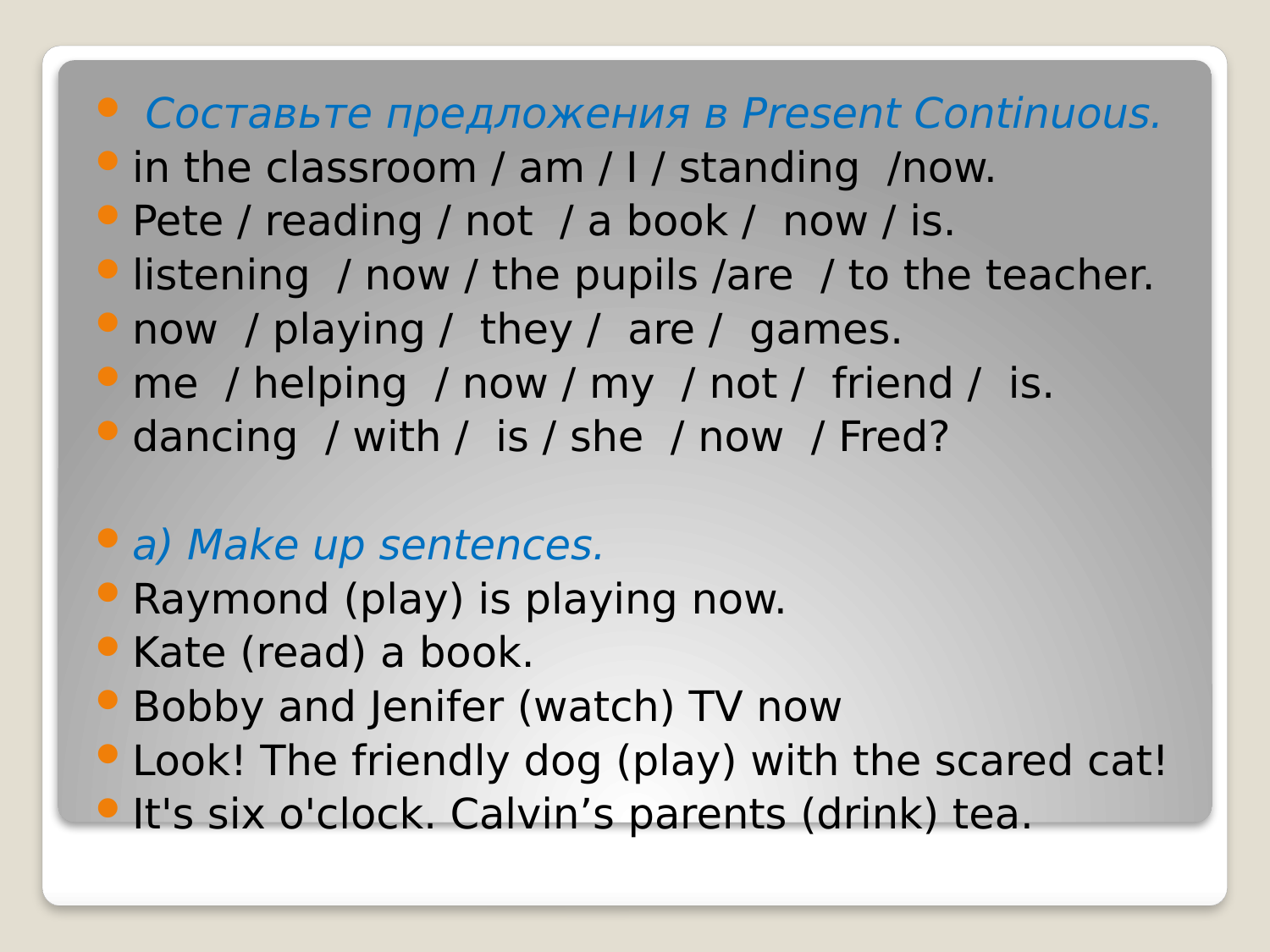

Составьте предложения в Present Continuous.
in the classroom / am / I / standing  /now.
Pete / reading / not  / a book /  now / is.
listening  / now / the pupils /are  / to the teacher.
now  / playing /  they /  are /  games.
me  / helping  / now / my  / not /  friend /  is.
dancing  / with /  is / she  / now  / Fred?

a) Make up sentences.
Raymond (play) is playing now.
Kate (read) a book.
Bobby and Jenifer (watch) TV now
Look! The friendly dog (play) with the scared cat!
It's six o'clock. Calvin’s parents (drink) tea.